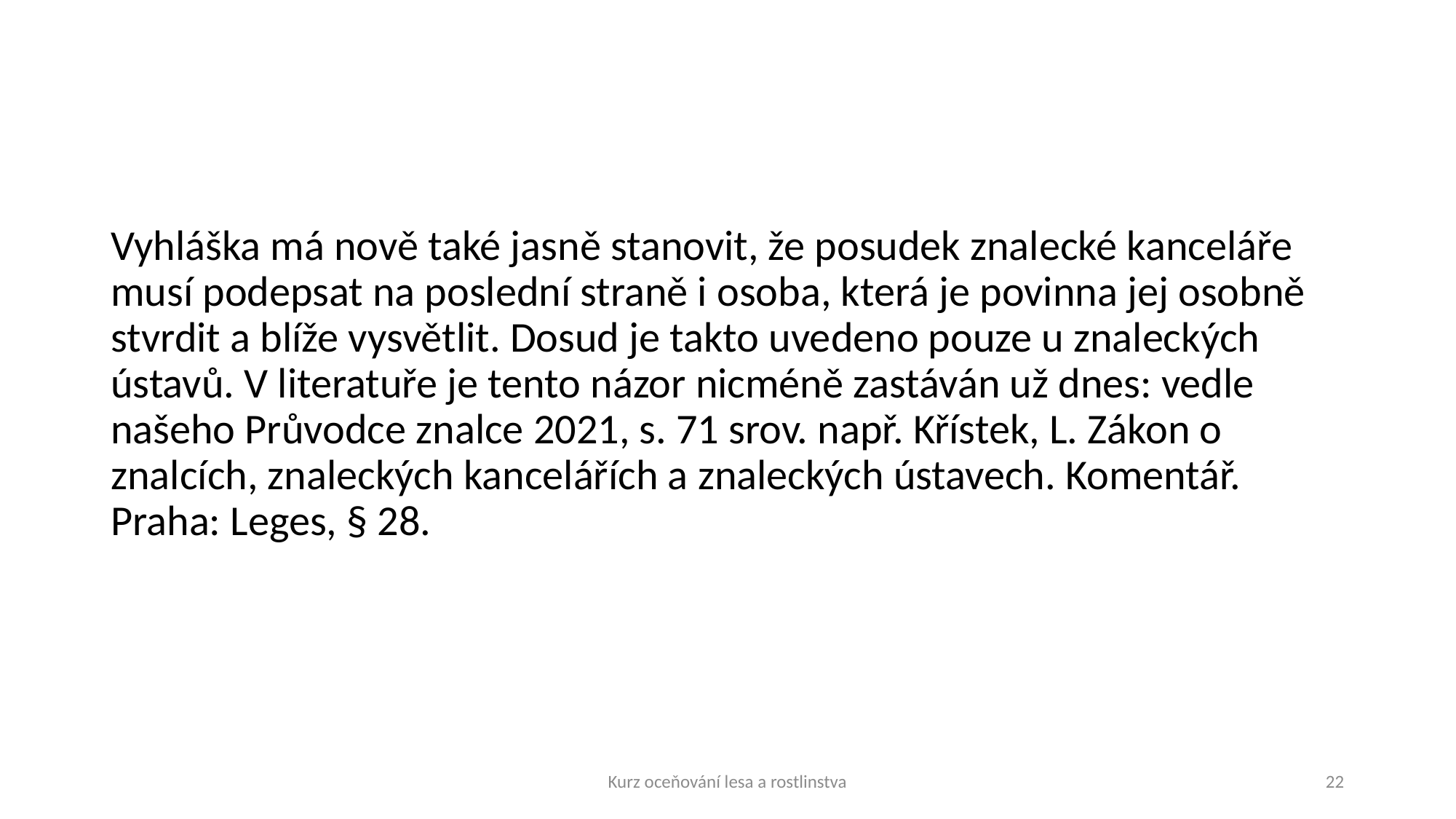

#
Vyhláška má nově také jasně stanovit, že posudek znalecké kanceláře musí podepsat na poslední straně i osoba, která je povinna jej osobně stvrdit a blíže vysvětlit. Dosud je takto uvedeno pouze u znaleckých ústavů. V literatuře je tento názor nicméně zastáván už dnes: vedle našeho Průvodce znalce 2021, s. 71 srov. např. Křístek, L. Zákon o znalcích, znaleckých kancelářích a znaleckých ústavech. Komentář. Praha: Leges, § 28.
Kurz oceňování lesa a rostlinstva
22